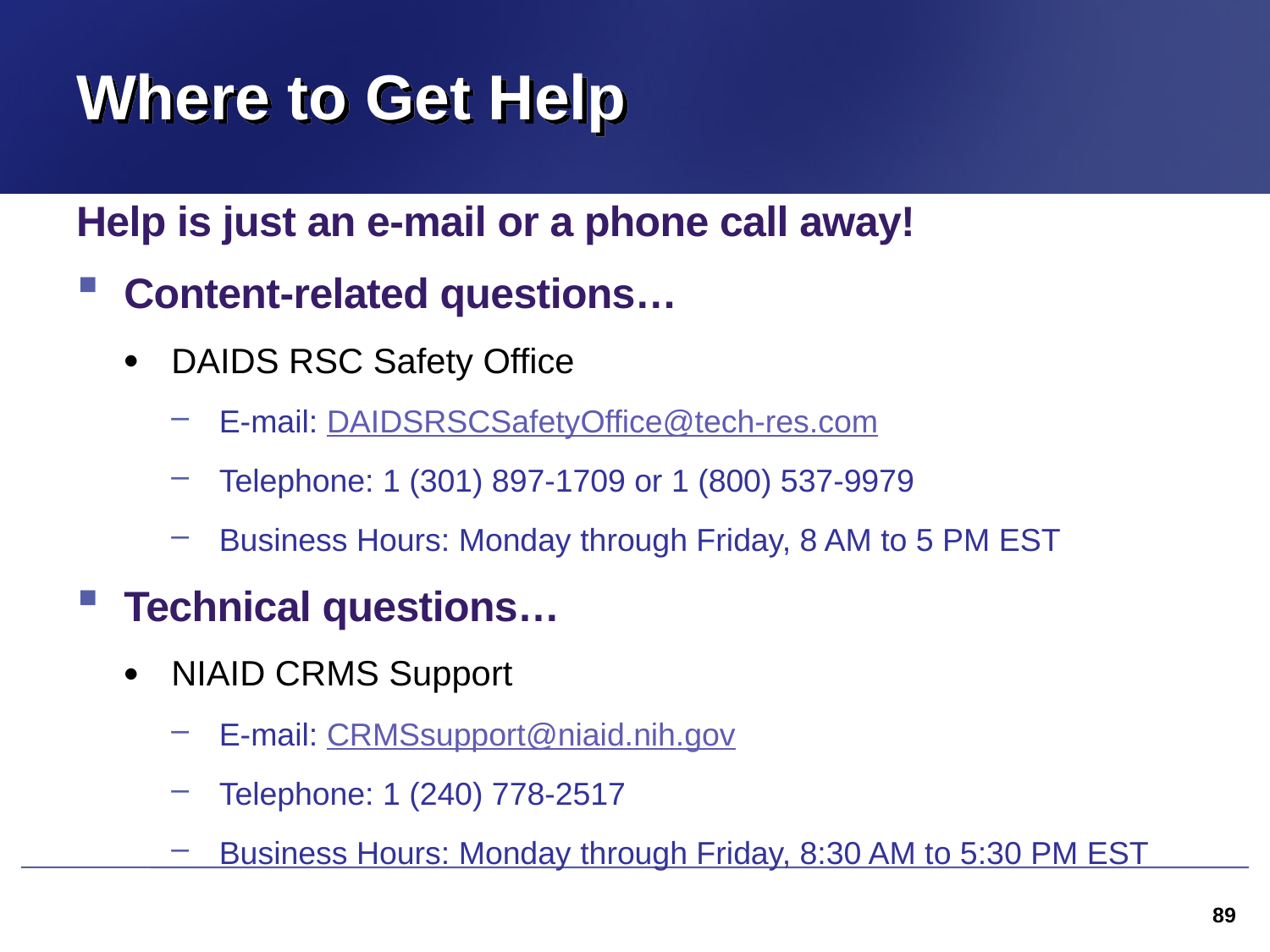

# Where to Get Help
Help is just an e-mail or a phone call away!
Content-related questions…
DAIDS RSC Safety Office
E-mail: DAIDSRSCSafetyOffice@tech-res.com
Telephone: 1 (301) 897-1709 or 1 (800) 537-9979
Business Hours: Monday through Friday, 8 AM to 5 PM EST
Technical questions…
NIAID CRMS Support
E-mail: CRMSsupport@niaid.nih.gov
Telephone: 1 (240) 778-2517
Business Hours: Monday through Friday, 8:30 AM to 5:30 PM EST

89